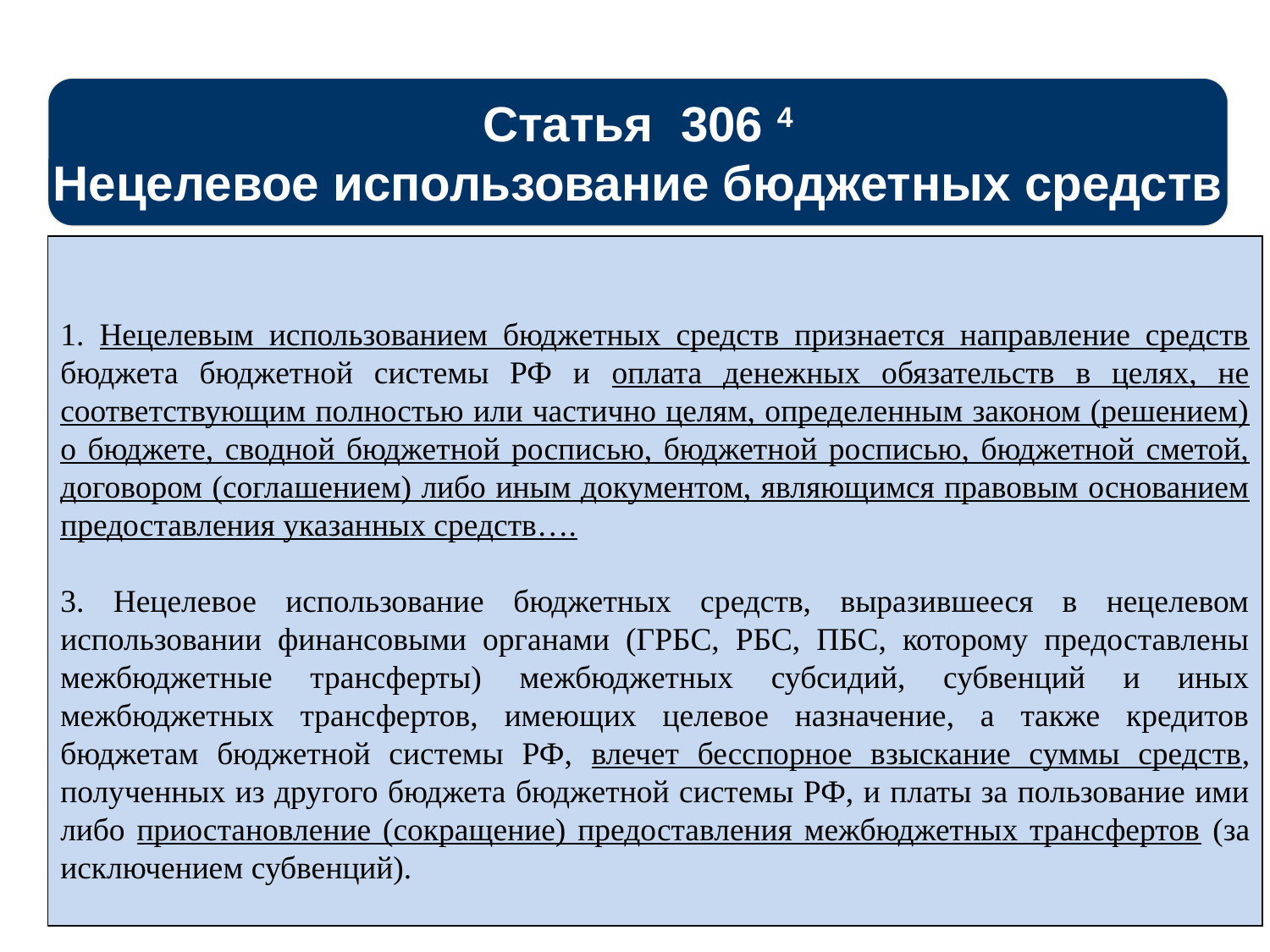

Статья  306 4
Нецелевое использование бюджетных средств

1. Нецелевым использованием бюджетных средств признается направление средств бюджета бюджетной системы РФ и оплата денежных обязательств в целях, не соответствующим полностью или частично целям, определенным законом (решением) о бюджете, сводной бюджетной росписью, бюджетной росписью, бюджетной сметой, договором (соглашением) либо иным документом, являющимся правовым основанием предоставления указанных средств….

3. Нецелевое использование бюджетных средств, выразившееся в нецелевом использовании финансовыми органами (ГРБС, РБС, ПБС, которому предоставлены межбюджетные трансферты) межбюджетных субсидий, субвенций и иных межбюджетных трансфертов, имеющих целевое назначение, а также кредитов бюджетам бюджетной системы РФ, влечет бесспорное взыскание суммы средств, полученных из другого бюджета бюджетной системы РФ, и платы за пользование ими либо приостановление (сокращение) предоставления межбюджетных трансфертов (за исключением субвенций).